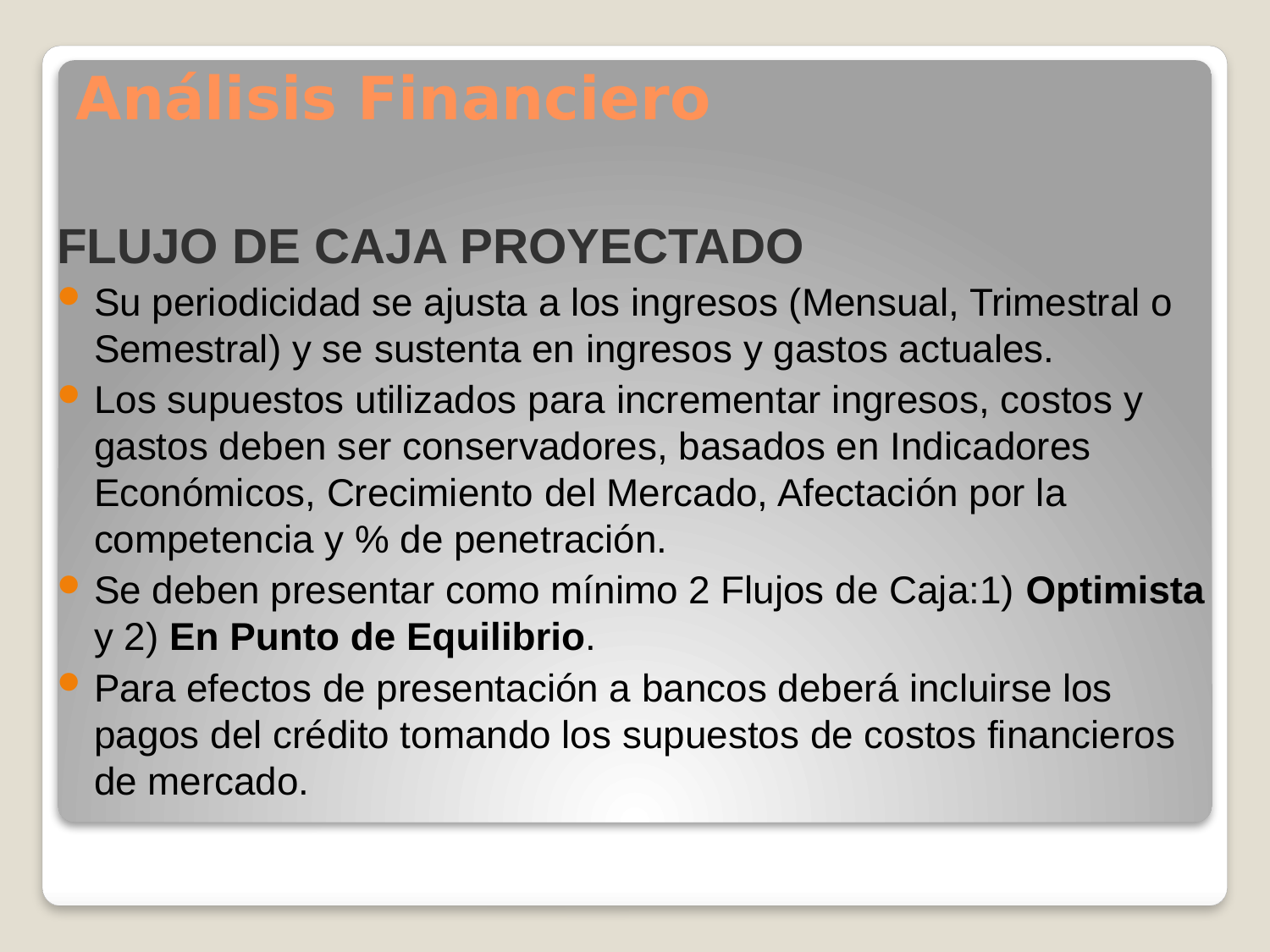

# Análisis Financiero

FLUJO DE CAJA PROYECTADO
Su periodicidad se ajusta a los ingresos (Mensual, Trimestral o Semestral) y se sustenta en ingresos y gastos actuales.
Los supuestos utilizados para incrementar ingresos, costos y gastos deben ser conservadores, basados en Indicadores Económicos, Crecimiento del Mercado, Afectación por la competencia y % de penetración.
Se deben presentar como mínimo 2 Flujos de Caja:1) Optimista y 2) En Punto de Equilibrio.
Para efectos de presentación a bancos deberá incluirse los pagos del crédito tomando los supuestos de costos financieros de mercado.